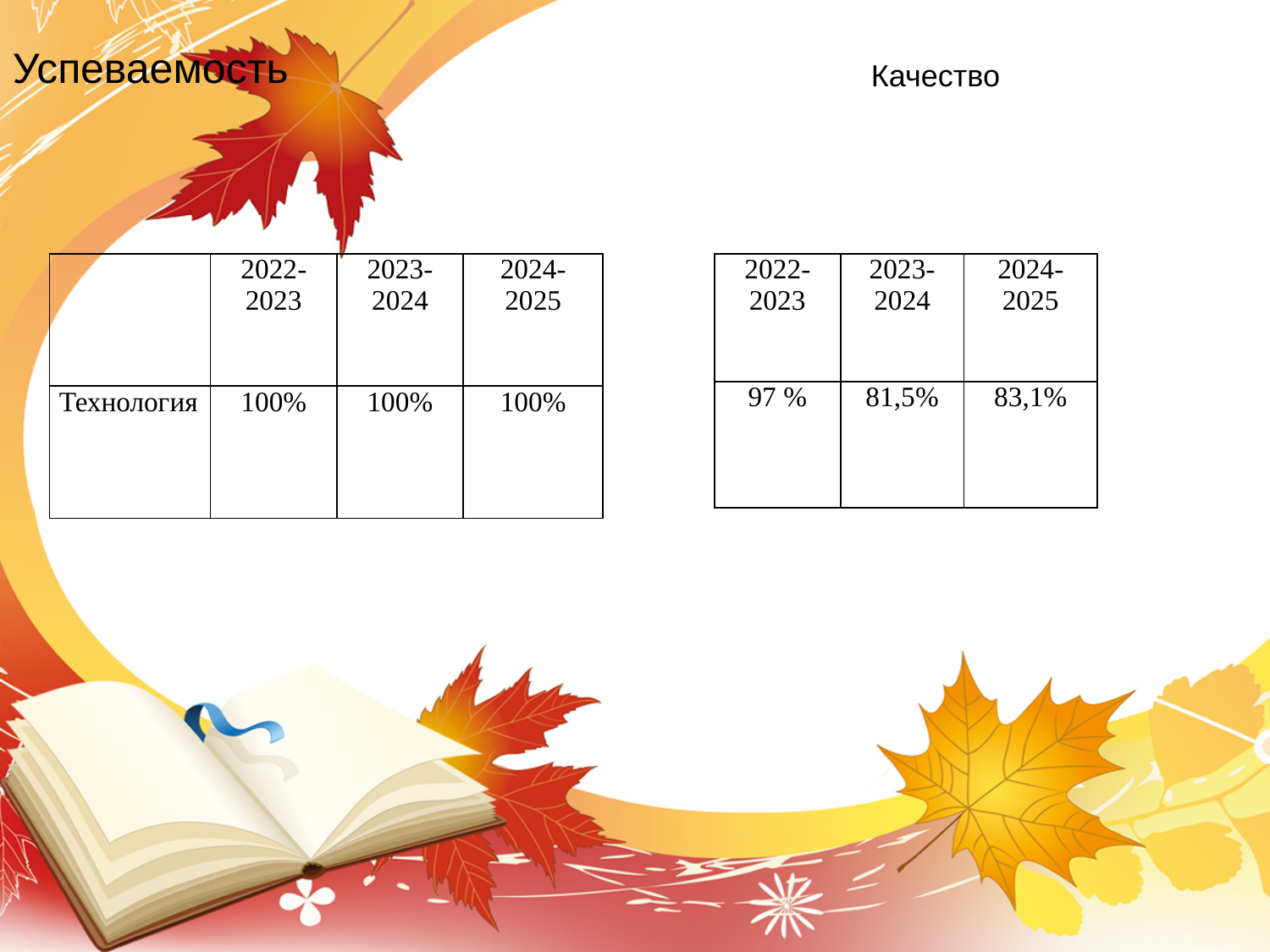

Успеваемость

# Качество
|  | 2022-2023 | 2023-2024 | 2024-2025 |
| --- | --- | --- | --- |
| Технология | 100% | 100% | 100% |
| 2022-2023 | 2023-2024 | 2024-2025 |
| --- | --- | --- |
| 97 % | 81,5% | 83,1% |